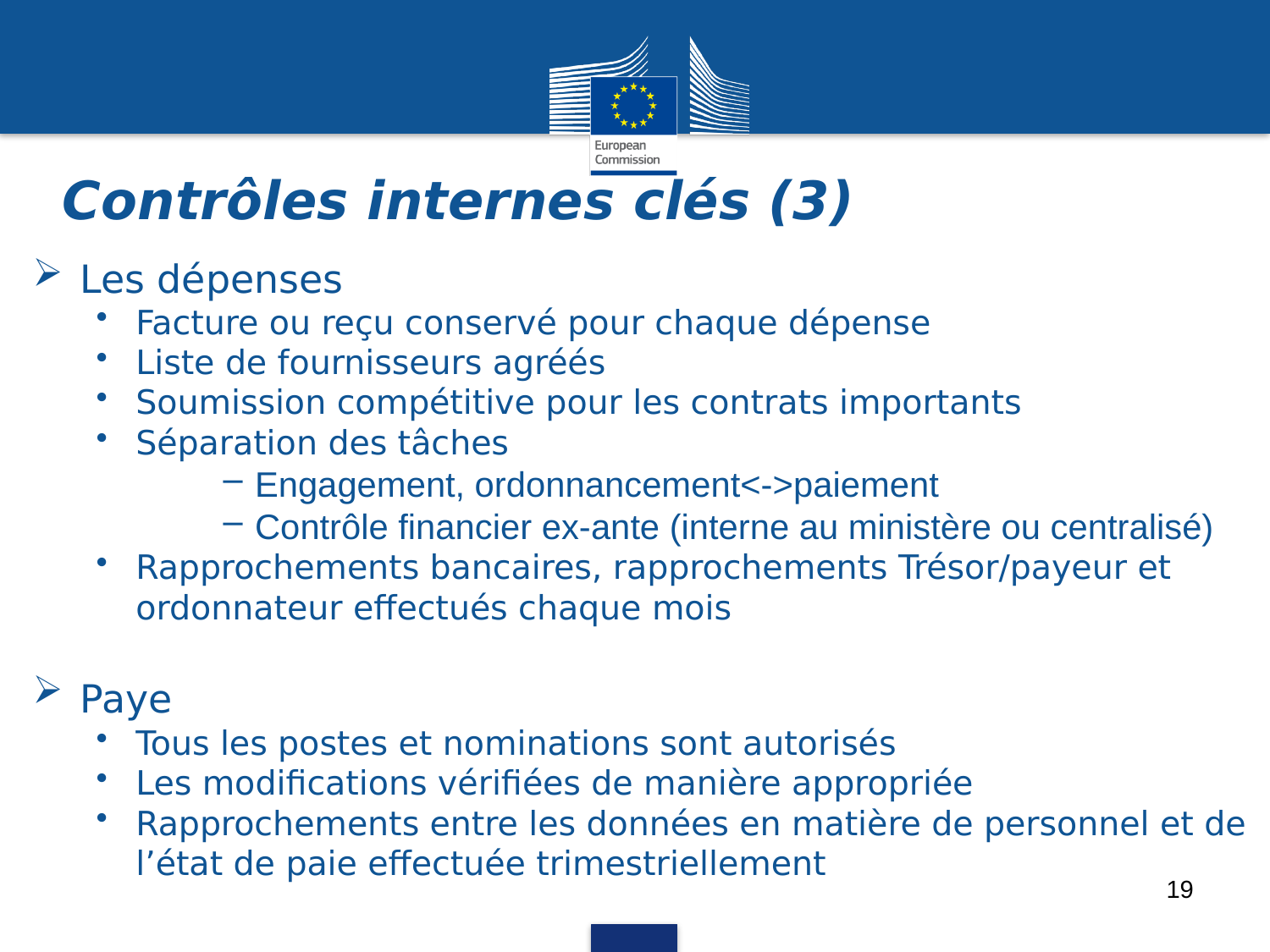

# Contrôles internes clés (3)
Les dépenses
Facture ou reçu conservé pour chaque dépense
Liste de fournisseurs agréés
Soumission compétitive pour les contrats importants
Séparation des tâches
Engagement, ordonnancement<->paiement
Contrôle financier ex-ante (interne au ministère ou centralisé)
Rapprochements bancaires, rapprochements Trésor/payeur et ordonnateur effectués chaque mois

Paye
Tous les postes et nominations sont autorisés
Les modifications vérifiées de manière appropriée
Rapprochements entre les données en matière de personnel et de l’état de paie effectuée trimestriellement

19